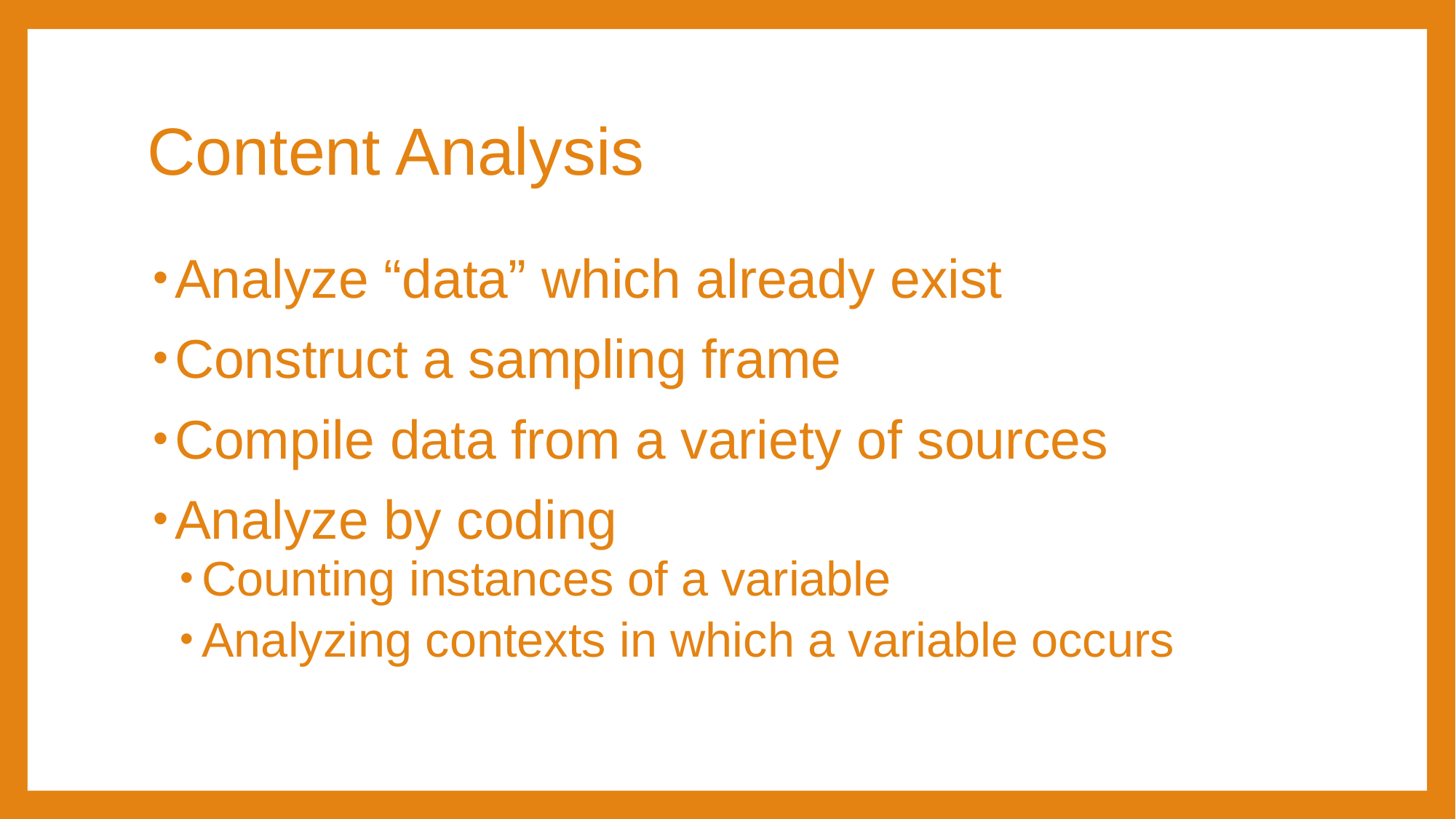

# Content Analysis
Analyze “data” which already exist
Construct a sampling frame
Compile data from a variety of sources
Analyze by coding
Counting instances of a variable
Analyzing contexts in which a variable occurs